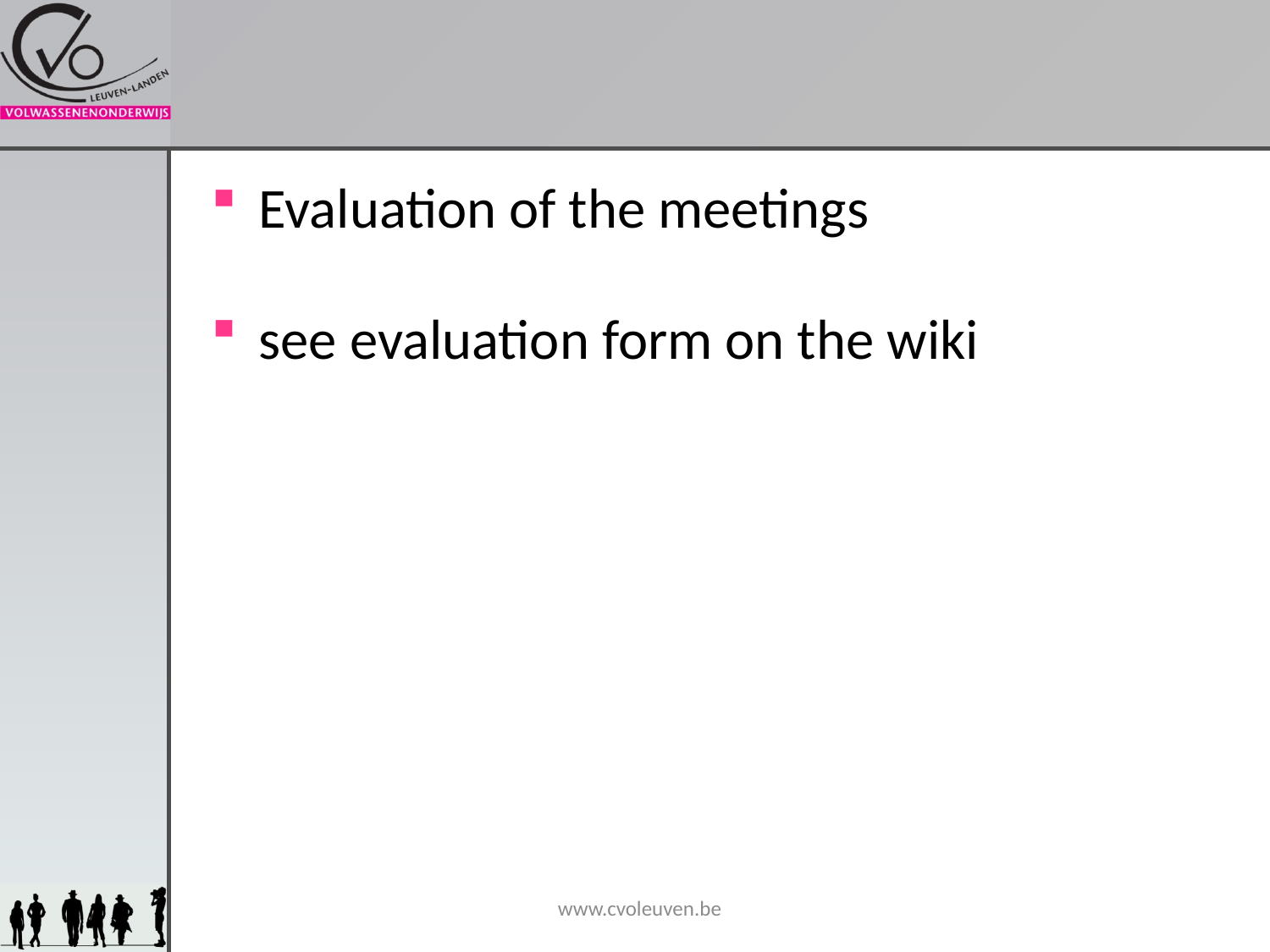

#
Evaluation of the meetings

see evaluation form on the wiki
www.cvoleuven.be